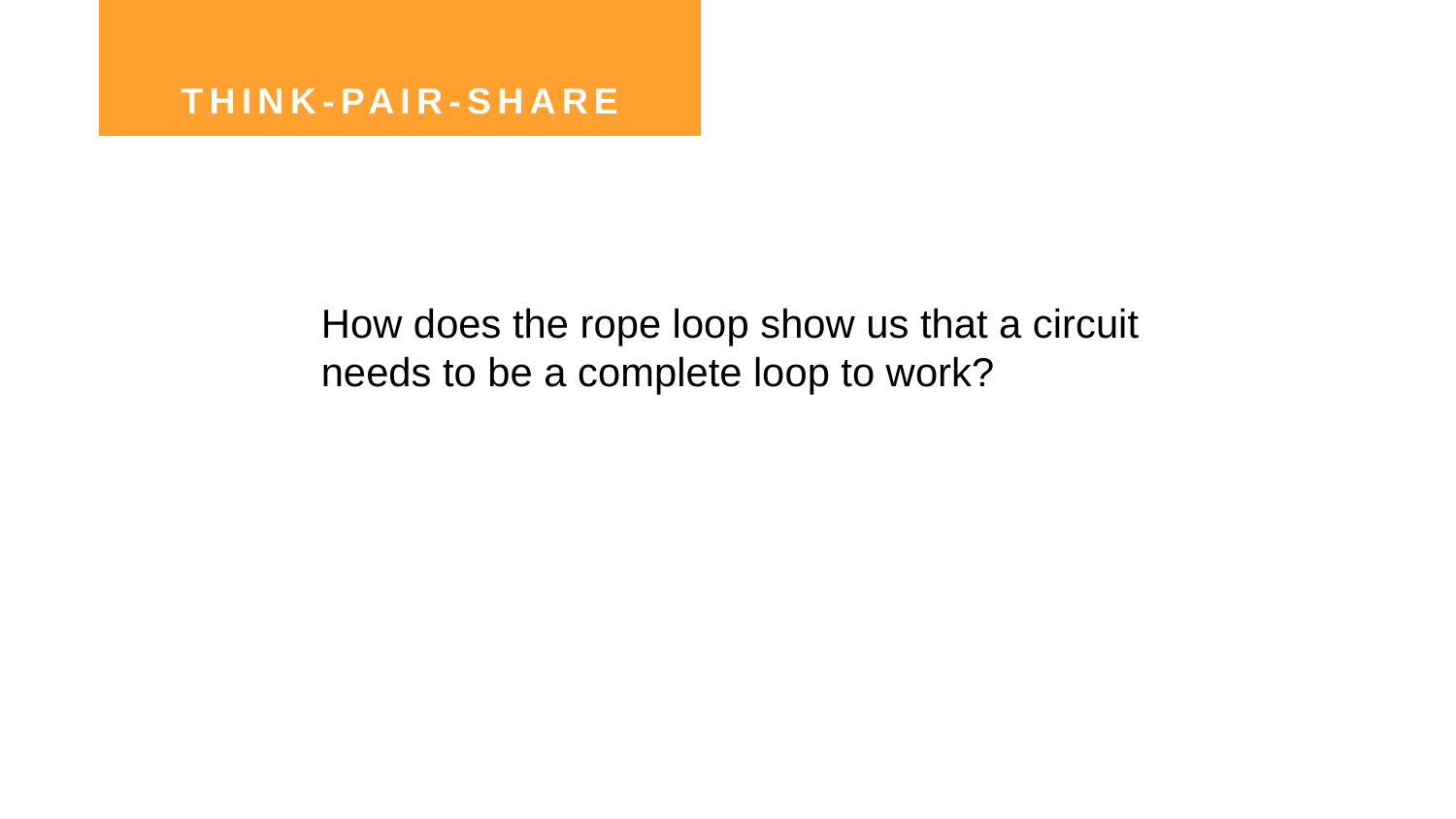

THINK-PAIR-SHARE
How does the rope loop show us that a circuit needs to be a complete loop to work?